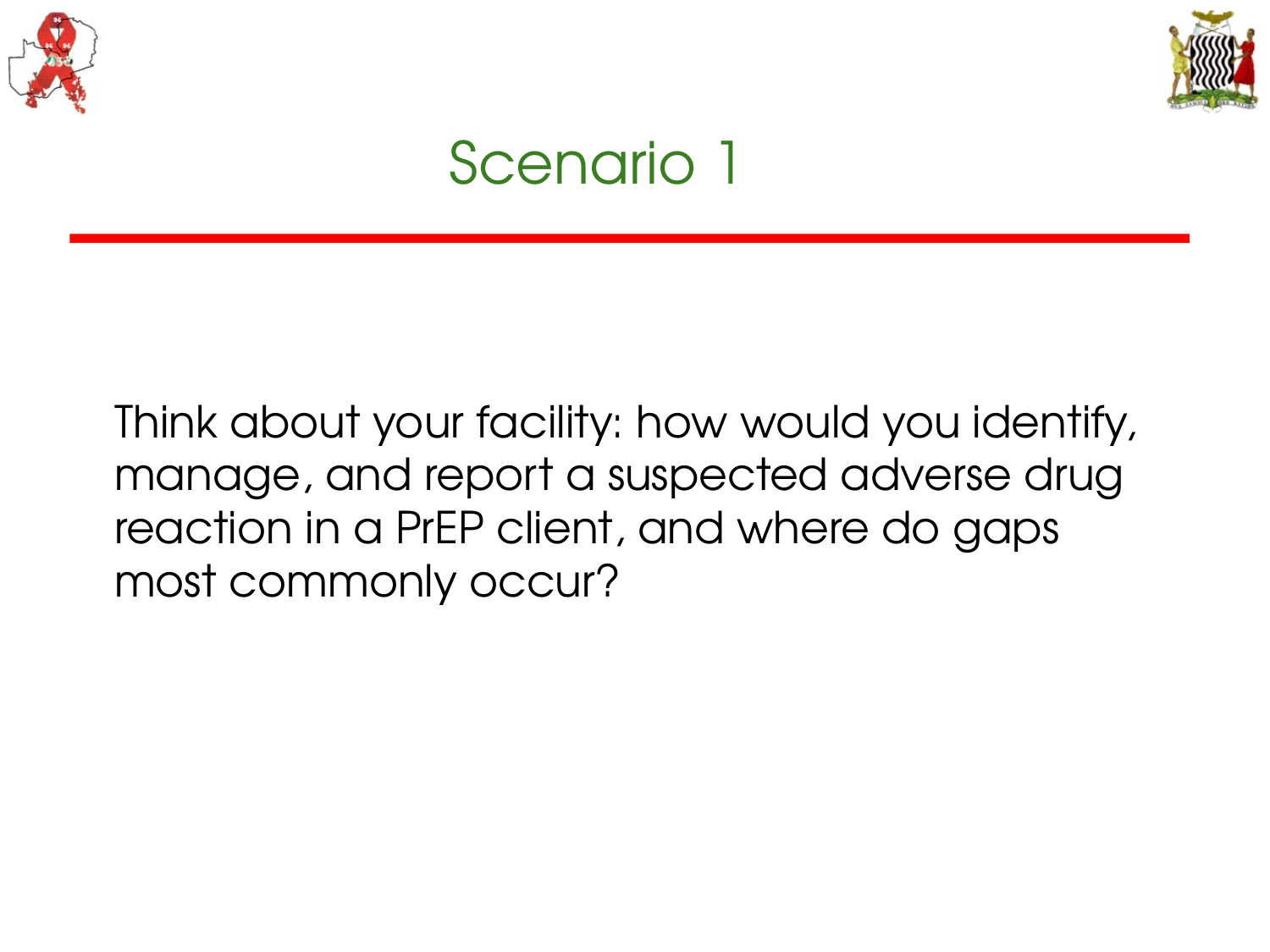

# Scenario 1
Think about your facility: how would you identify, manage, and report a suspected adverse drug reaction in a PrEP client, and where do gaps most commonly occur?